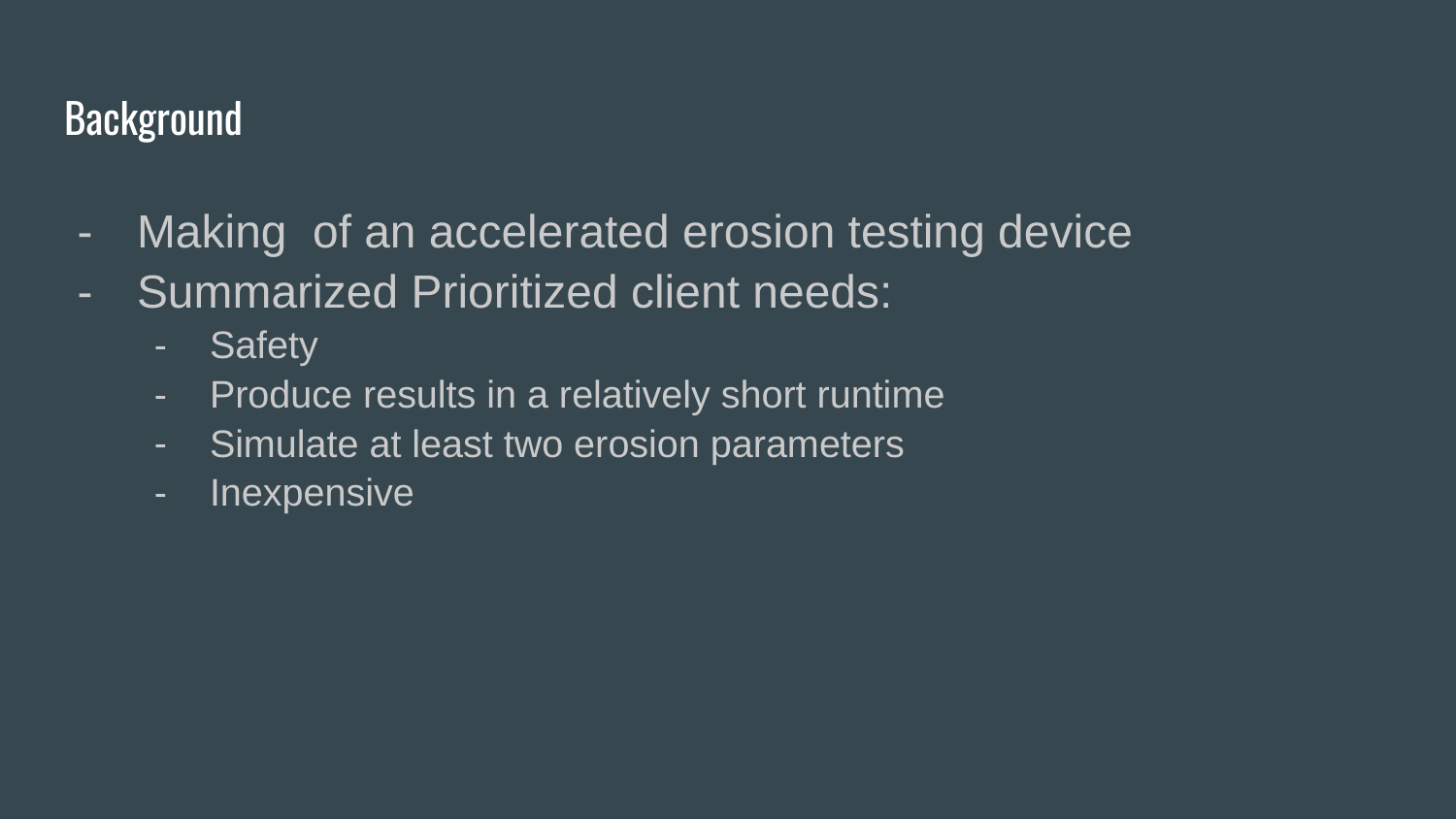

# Background
Making  of an accelerated erosion testing device
Summarized Prioritized client needs:
Safety
Produce results in a relatively short runtime
Simulate at least two erosion parameters
Inexpensive